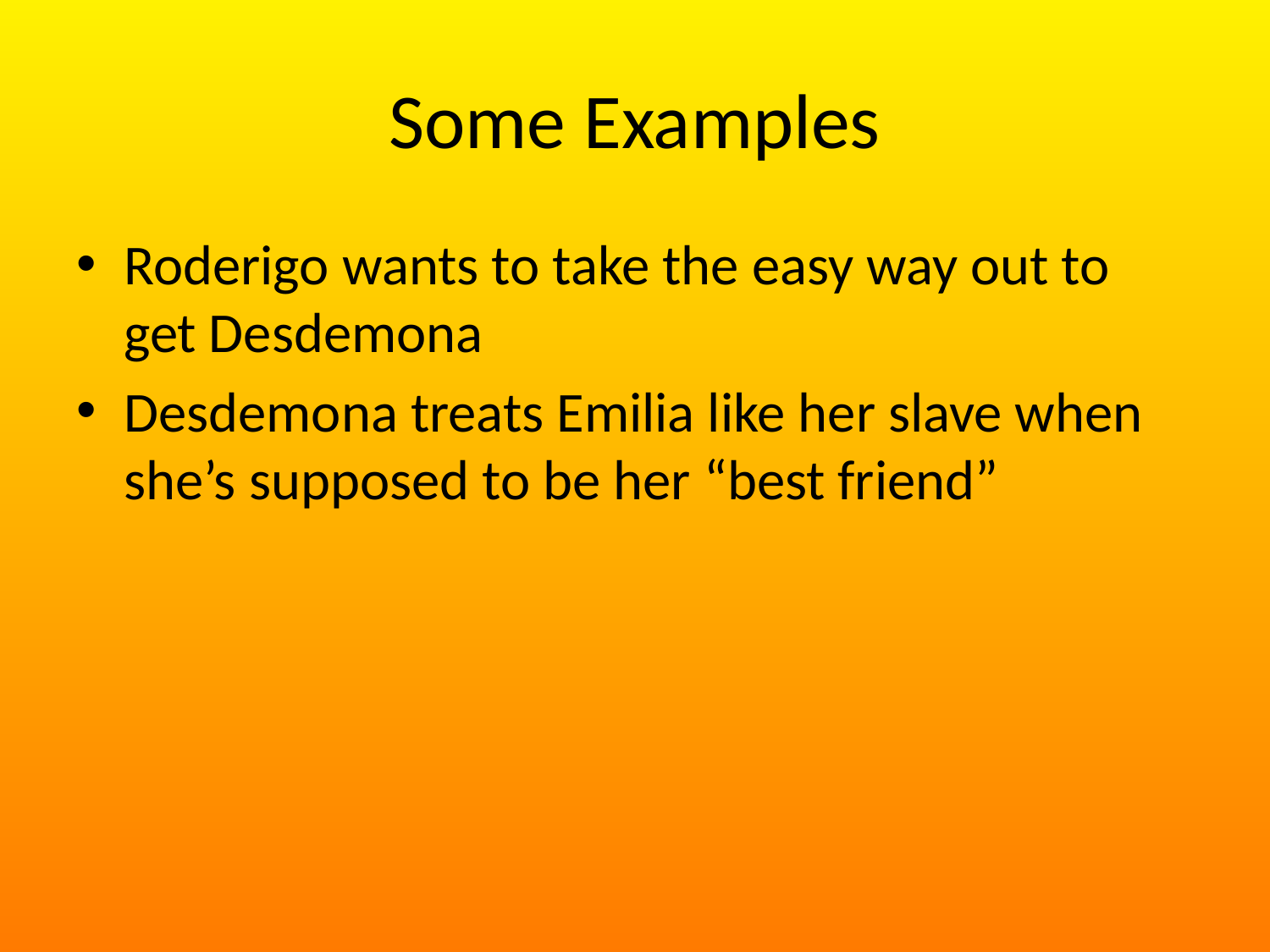

# Some Examples
Roderigo wants to take the easy way out to get Desdemona
Desdemona treats Emilia like her slave when she’s supposed to be her “best friend”